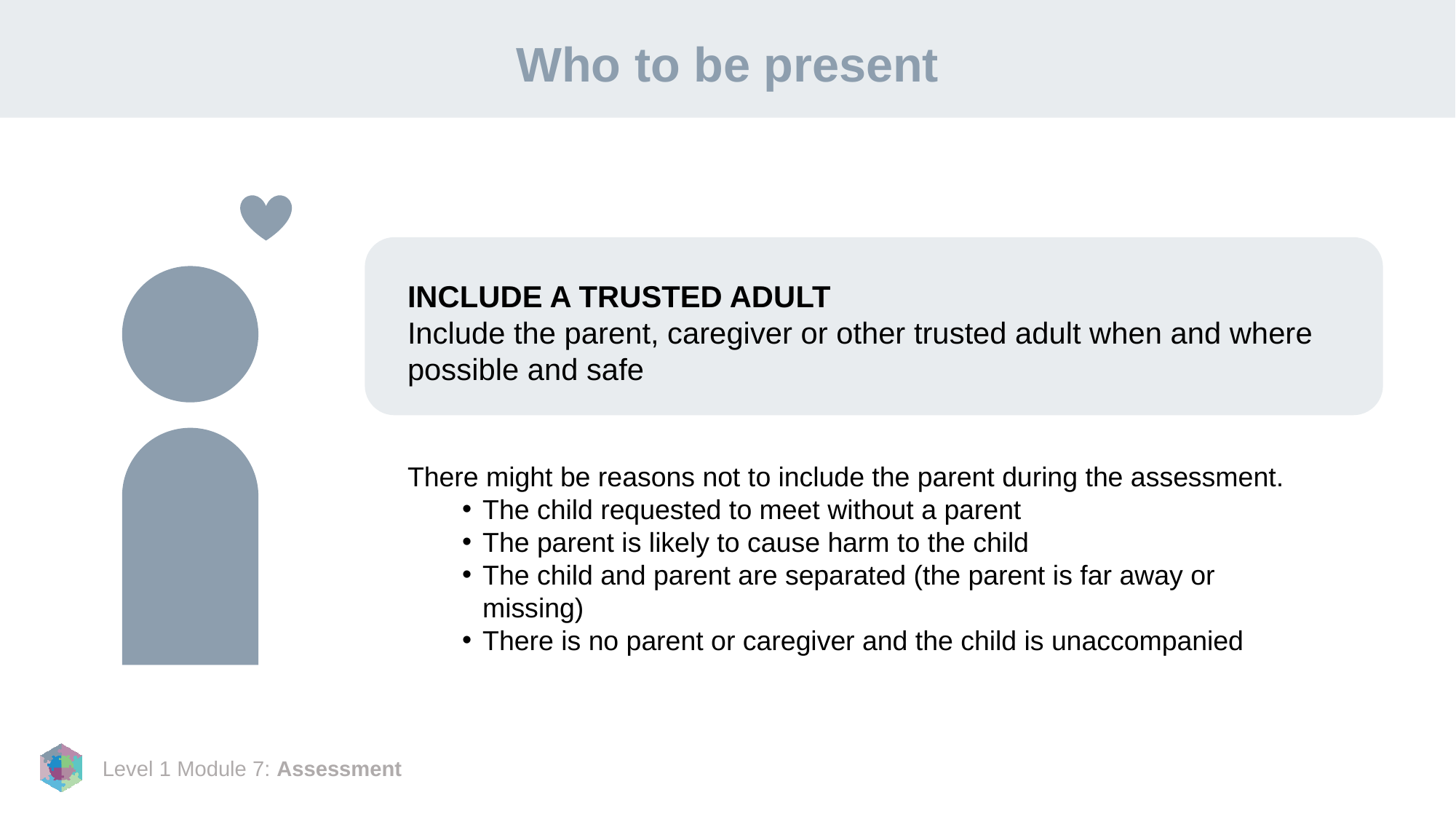

# Who to be present

INCLUDE A TRUSTED ADULT
Include the parent, caregiver or other trusted adult when and where possible and safe

There might be reasons not to include the parent during the assessment.
The child requested to meet without a parent
The parent is likely to cause harm to the child
The child and parent are separated (the parent is far away or missing)
There is no parent or caregiver and the child is unaccompanied